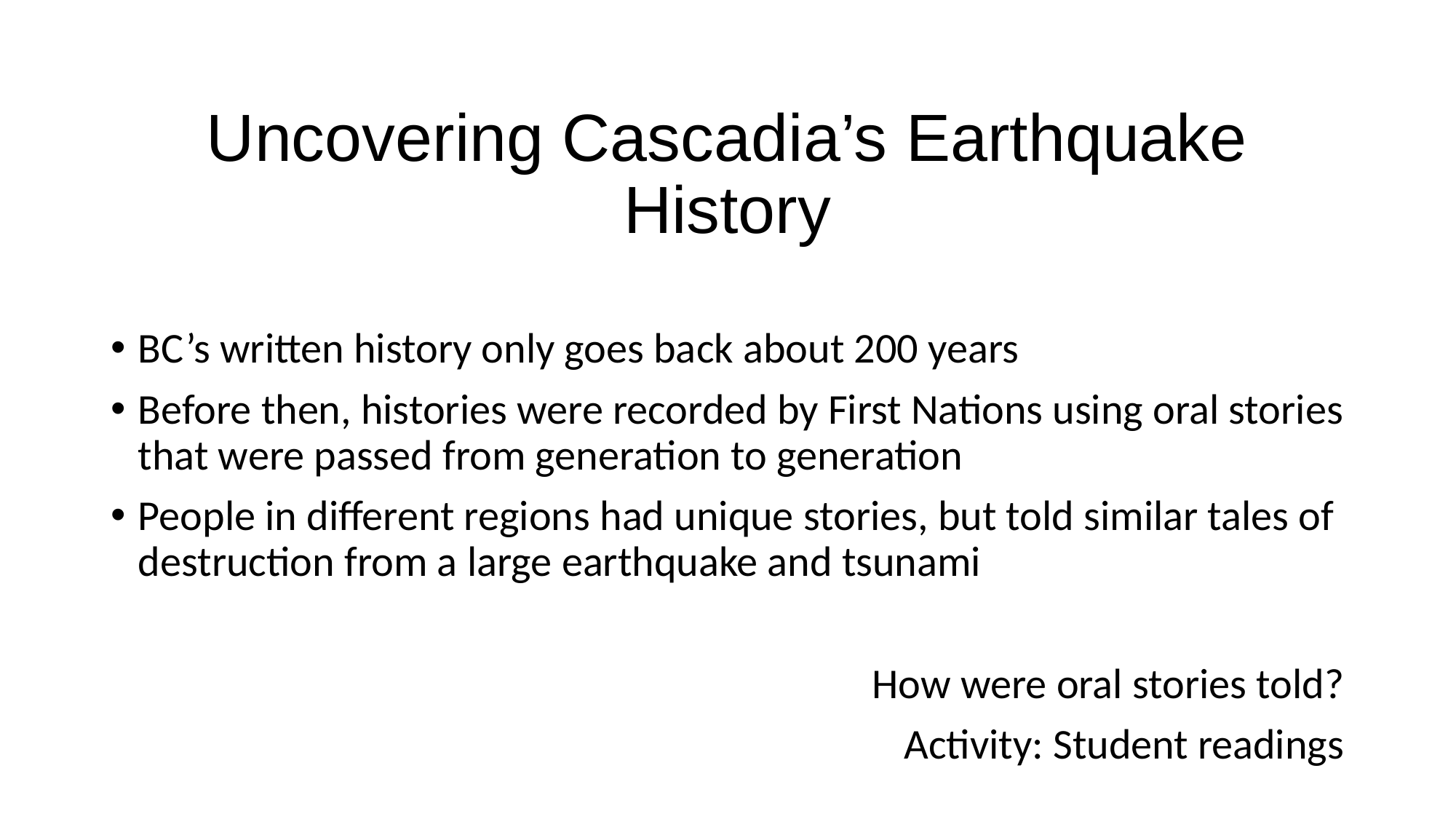

# Uncovering Cascadia’s Earthquake History

BC’s written history only goes back about 200 years
Before then, histories were recorded by First Nations using oral stories that were passed from generation to generation
People in different regions had unique stories, but told similar tales of destruction from a large earthquake and tsunami

How were oral stories told?
Activity: Student readings